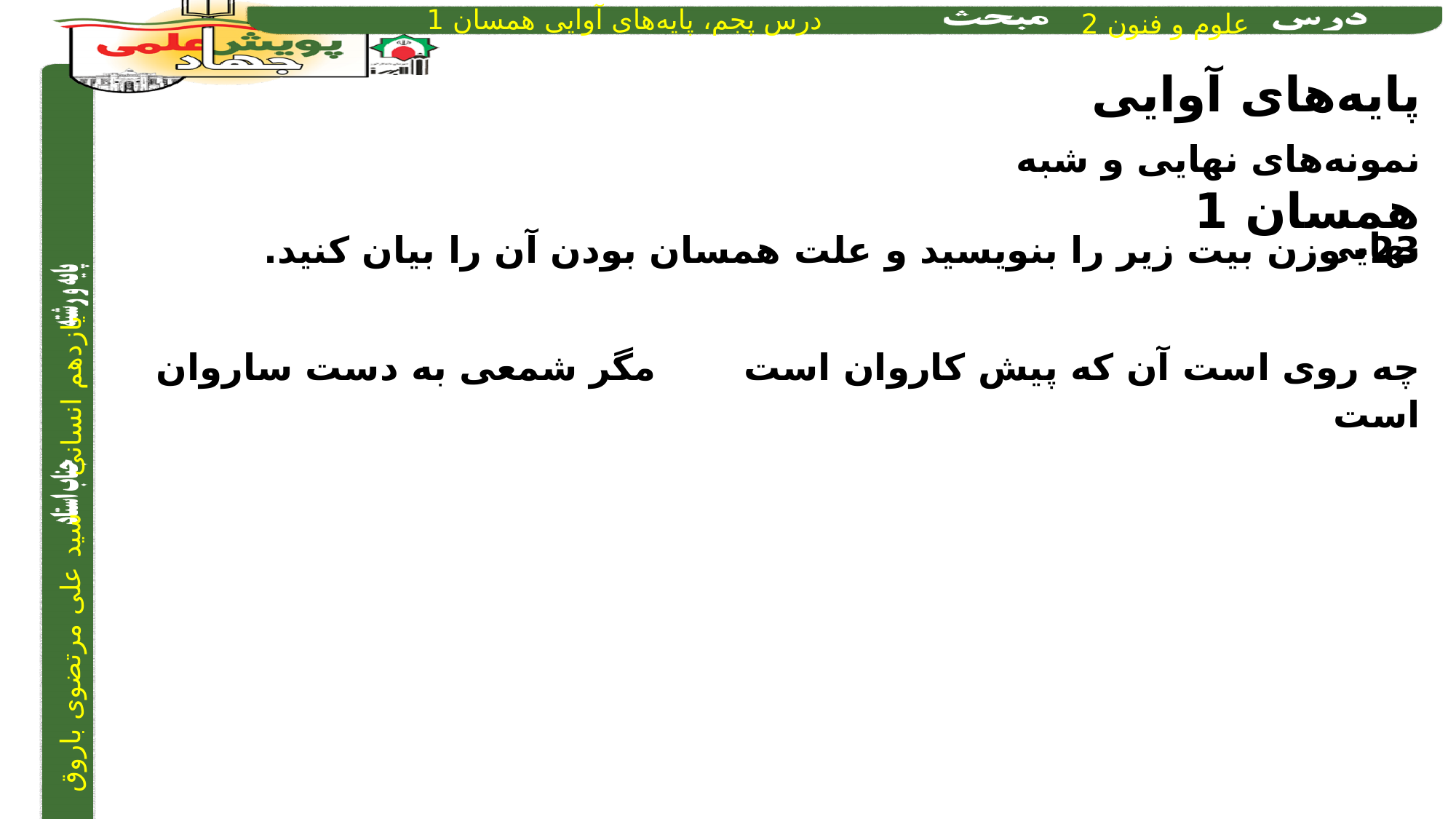

پایه‌های آوایی همسان 1
نمونه‌های نهایی و شبه نهایی
23- وزن بیت زیر را بنویسید و علت همسان بودن آن را بیان کنید.

چه روی است آن که پیش کاروان است		مگر شمعی به دست ساروان است